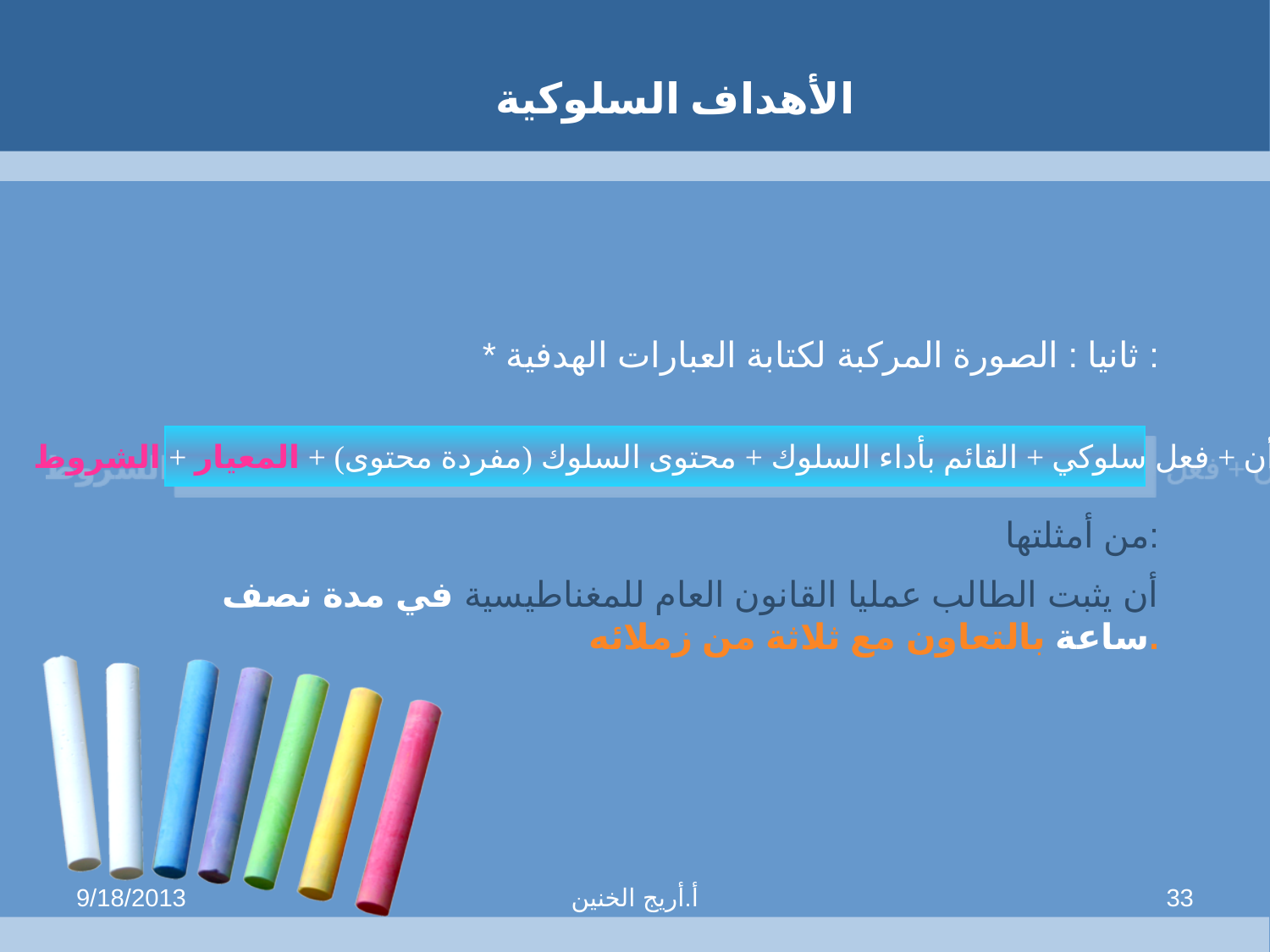

الأهداف السلوكية

* ثانيا : الصورة المركبة لكتابة العبارات الهدفية :

من أمثلتها:
 أن يثبت الطالب عمليا القانون العام للمغناطيسية في مدة نصف ساعة بالتعاون مع ثلاثة من زملائه.

أن + فعل سلوكي + القائم بأداء السلوك + محتوى السلوك (مفردة محتوى) + المعيار + الشروط
9/18/2013
أ.أريج الخنين
33